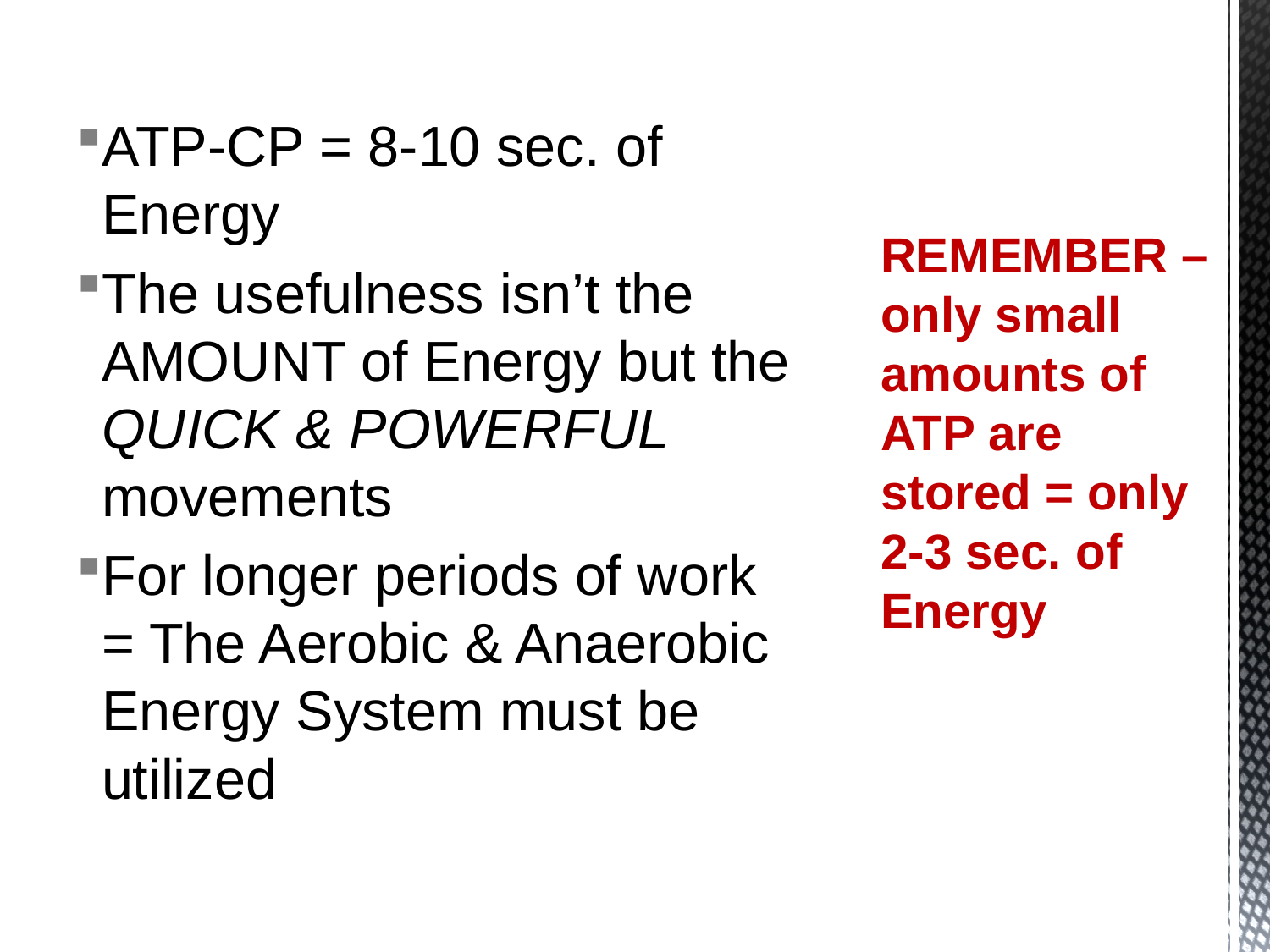

ATP-CP = 8-10 sec. of Energy
The usefulness isn’t the AMOUNT of Energy but the QUICK & POWERFUL movements
For longer periods of work = The Aerobic & Anaerobic Energy System must be utilized
# REMEMBER – only small amounts of ATP are stored = only 2-3 sec. of Energy